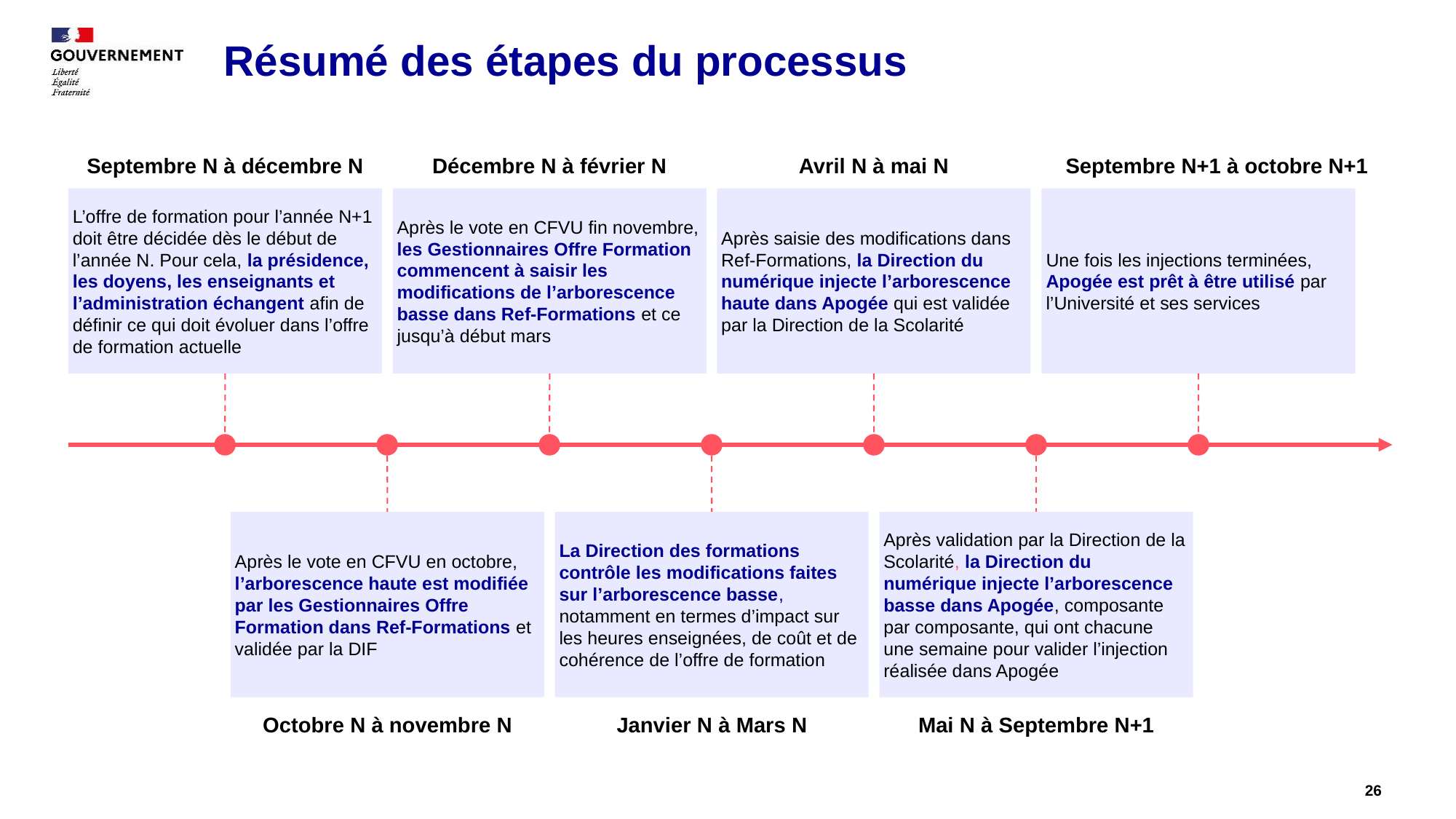

# Résumé des étapes du processus
Septembre N à décembre N
Décembre N à février N
Avril N à mai N
Septembre N+1 à octobre N+1
L’offre de formation pour l’année N+1 doit être décidée dès le début de l’année N. Pour cela, la présidence, les doyens, les enseignants et l’administration échangent afin de définir ce qui doit évoluer dans l’offre de formation actuelle
Après saisie des modifications dans Ref-Formations, la Direction du numérique injecte l’arborescence haute dans Apogée qui est validée par la Direction de la Scolarité
Après le vote en CFVU fin novembre, les Gestionnaires Offre Formation commencent à saisir les modifications de l’arborescence basse dans Ref-Formations et ce jusqu’à début mars
Une fois les injections terminées, Apogée est prêt à être utilisé par l’Université et ses services

La Direction des formations contrôle les modifications faites sur l’arborescence basse, notamment en termes d’impact sur les heures enseignées, de coût et de cohérence de l’offre de formation
Après le vote en CFVU en octobre, l’arborescence haute est modifiée par les Gestionnaires Offre Formation dans Ref-Formations et validée par la DIF
Après validation par la Direction de la Scolarité, la Direction du numérique injecte l’arborescence basse dans Apogée, composante par composante, qui ont chacune une semaine pour valider l’injection réalisée dans Apogée
Octobre N à novembre N
Janvier N à Mars N
Mai N à Septembre N+1
26